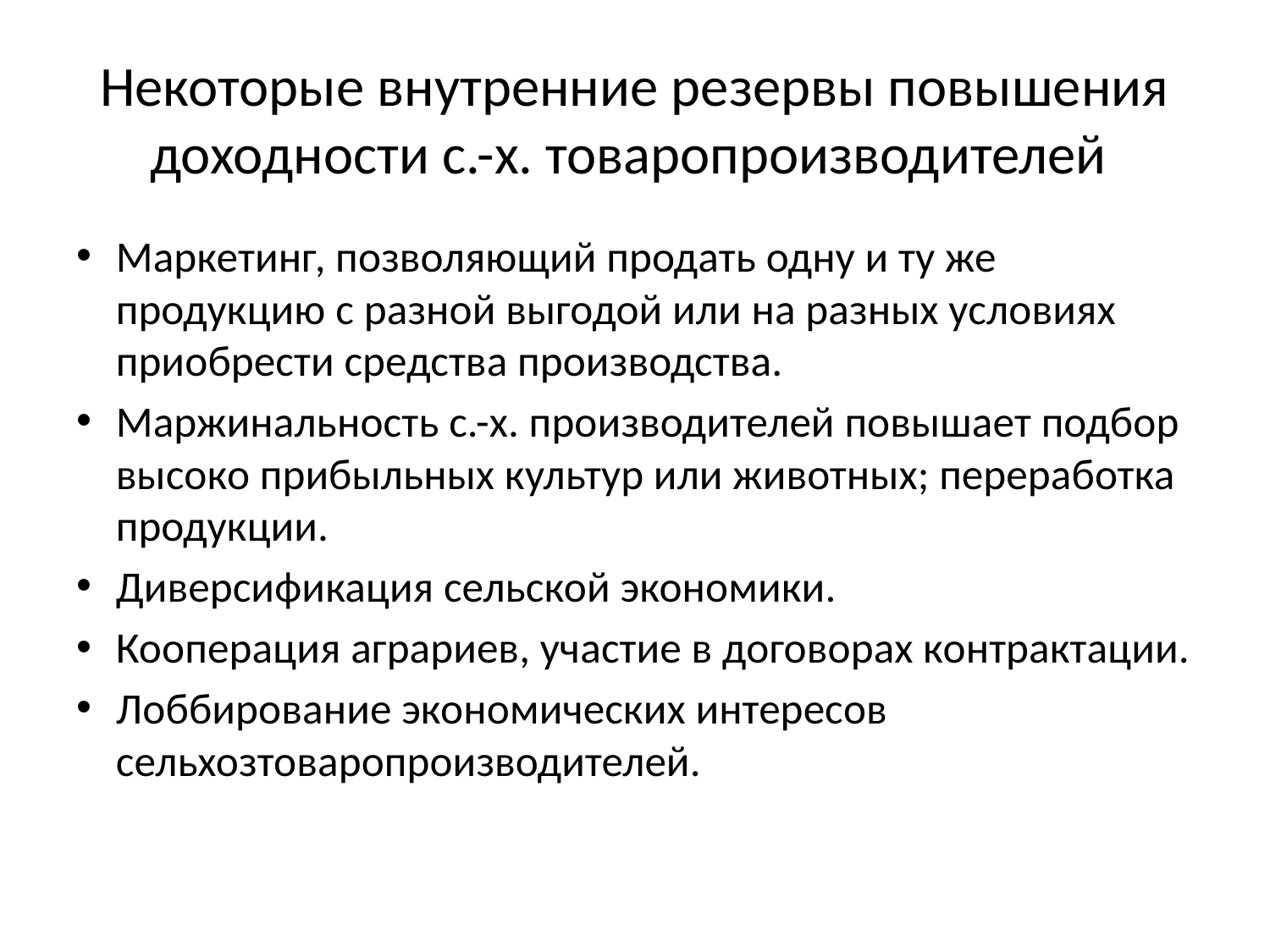

# Некоторые внутренние резервы повышения доходности с.-х. товаропроизводителей
Маркетинг, позволяющий продать одну и ту же продукцию с разной выгодой или на разных условиях приобрести средства производства.
Маржинальность с.-х. производителей повышает подбор высоко прибыльных культур или животных; переработка продукции.
Диверсификация сельской экономики.
Кооперация аграриев, участие в договорах контрактации.
Лоббирование экономических интересов сельхозтоваропроизводителей.